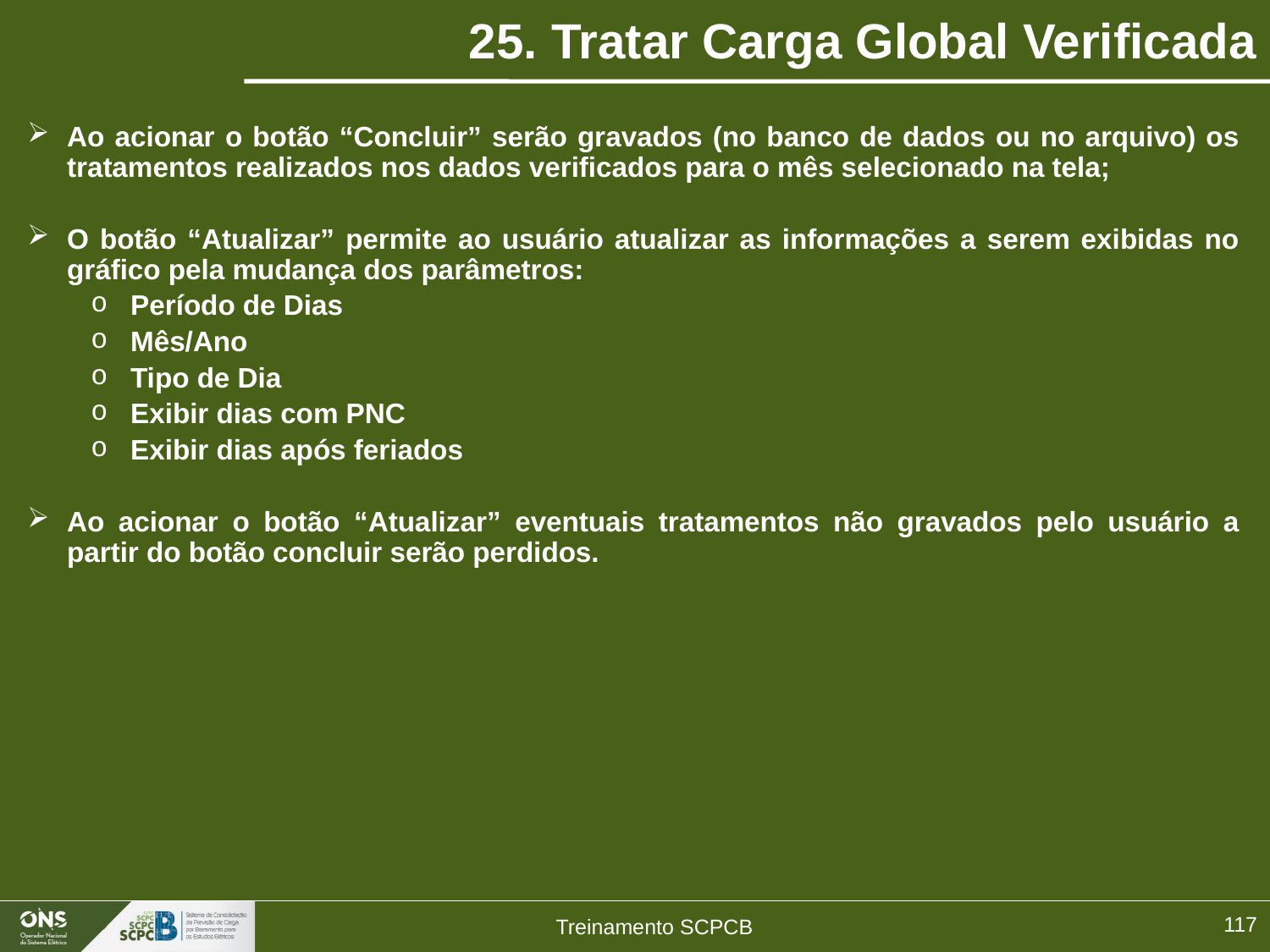

25. Tratar Carga Global Verificada
Ao acionar o botão “Concluir” serão gravados (no banco de dados ou no arquivo) os tratamentos realizados nos dados verificados para o mês selecionado na tela;

O botão “Atualizar” permite ao usuário atualizar as informações a serem exibidas no gráfico pela mudança dos parâmetros:
Período de Dias
Mês/Ano
Tipo de Dia
Exibir dias com PNC
Exibir dias após feriados

Ao acionar o botão “Atualizar” eventuais tratamentos não gravados pelo usuário a partir do botão concluir serão perdidos.